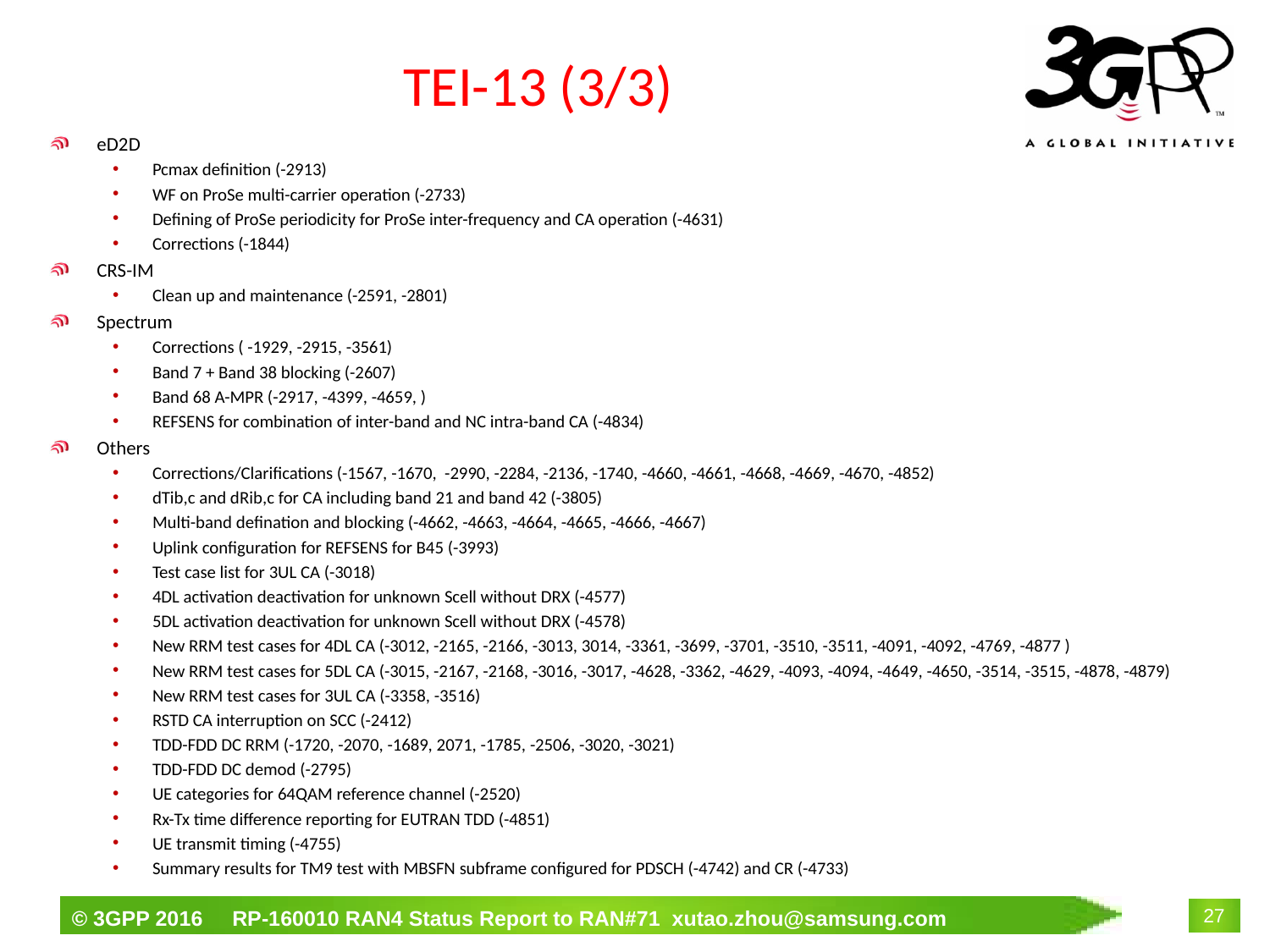

# TEI-13 (3/3)
eD2D
Pcmax definition (-2913)
WF on ProSe multi-carrier operation (-2733)
Defining of ProSe periodicity for ProSe inter-frequency and CA operation (-4631)
Corrections (-1844)
CRS-IM
Clean up and maintenance (-2591, -2801)
Spectrum
Corrections ( -1929, -2915, -3561)
Band 7 + Band 38 blocking (-2607)
Band 68 A-MPR (-2917, -4399, -4659, )
REFSENS for combination of inter-band and NC intra-band CA (-4834)
Others
Corrections/Clarifications (-1567, -1670,  -2990, -2284, -2136, -1740, -4660, -4661, -4668, -4669, -4670, -4852)
dTib,c and dRib,c for CA including band 21 and band 42 (-3805)
Multi-band defination and blocking (-4662, -4663, -4664, -4665, -4666, -4667)
Uplink configuration for REFSENS for B45 (-3993)
Test case list for 3UL CA (-3018)
4DL activation deactivation for unknown Scell without DRX (-4577)
5DL activation deactivation for unknown Scell without DRX (-4578)
New RRM test cases for 4DL CA (-3012, -2165, -2166, -3013, 3014, -3361, -3699, -3701, -3510, -3511, -4091, -4092, -4769, -4877 )
New RRM test cases for 5DL CA (-3015, -2167, -2168, -3016, -3017, -4628, -3362, -4629, -4093, -4094, -4649, -4650, -3514, -3515, -4878, -4879)
New RRM test cases for 3UL CA (-3358, -3516)
RSTD CA interruption on SCC (-2412)
TDD-FDD DC RRM (-1720, -2070, -1689, 2071, -1785, -2506, -3020, -3021)
TDD-FDD DC demod (-2795)
UE categories for 64QAM reference channel (-2520)
Rx-Tx time difference reporting for EUTRAN TDD (-4851)
UE transmit timing (-4755)
Summary results for TM9 test with MBSFN subframe configured for PDSCH (-4742) and CR (-4733)